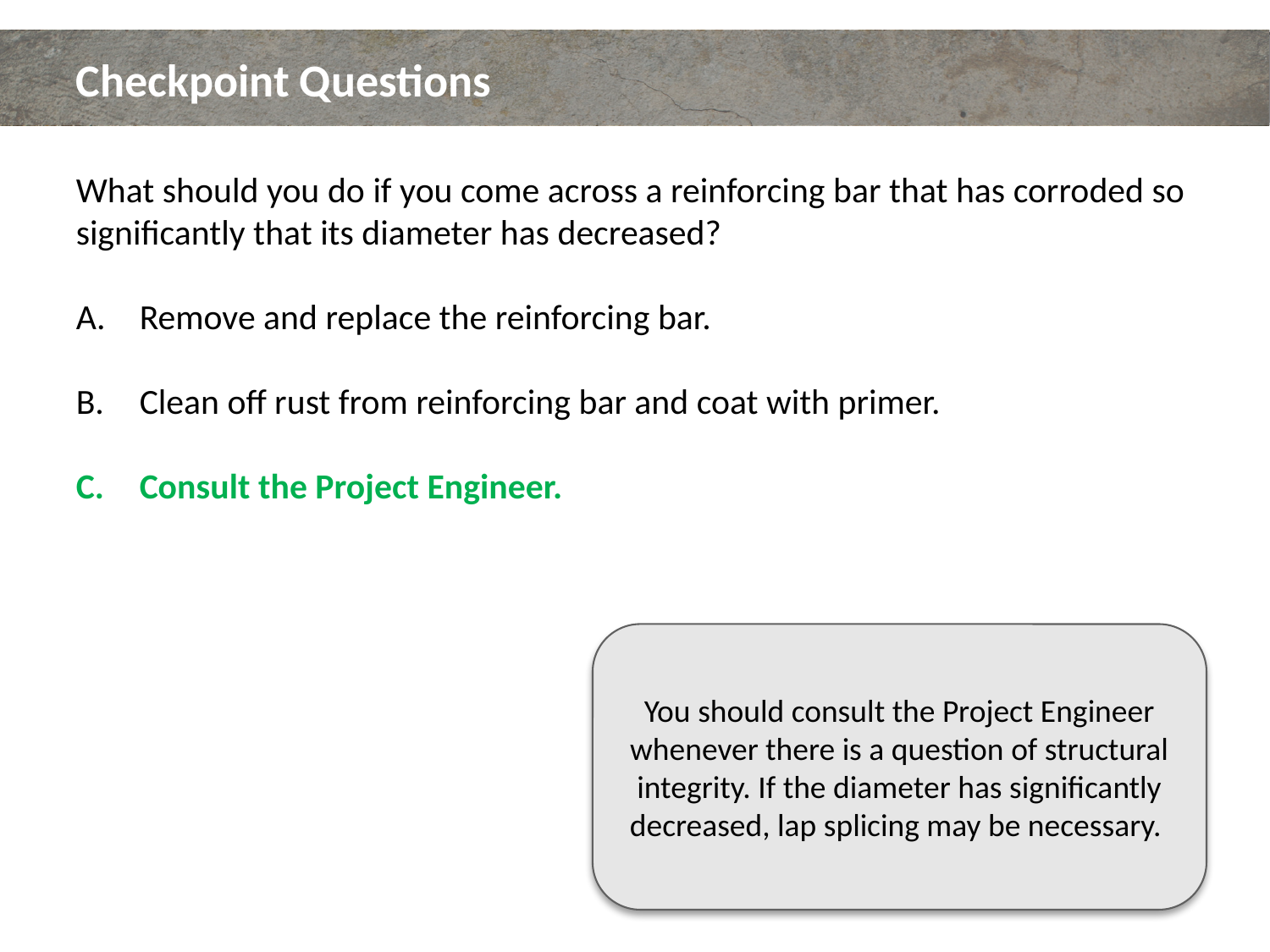

# Checkpoint Questions
What should you do if you come across a reinforcing bar that has corroded so significantly that its diameter has decreased?
Remove and replace the reinforcing bar.
Clean off rust from reinforcing bar and coat with primer.
Consult the Project Engineer.
You should consult the Project Engineer whenever there is a question of structural integrity. If the diameter has significantly decreased, lap splicing may be necessary.